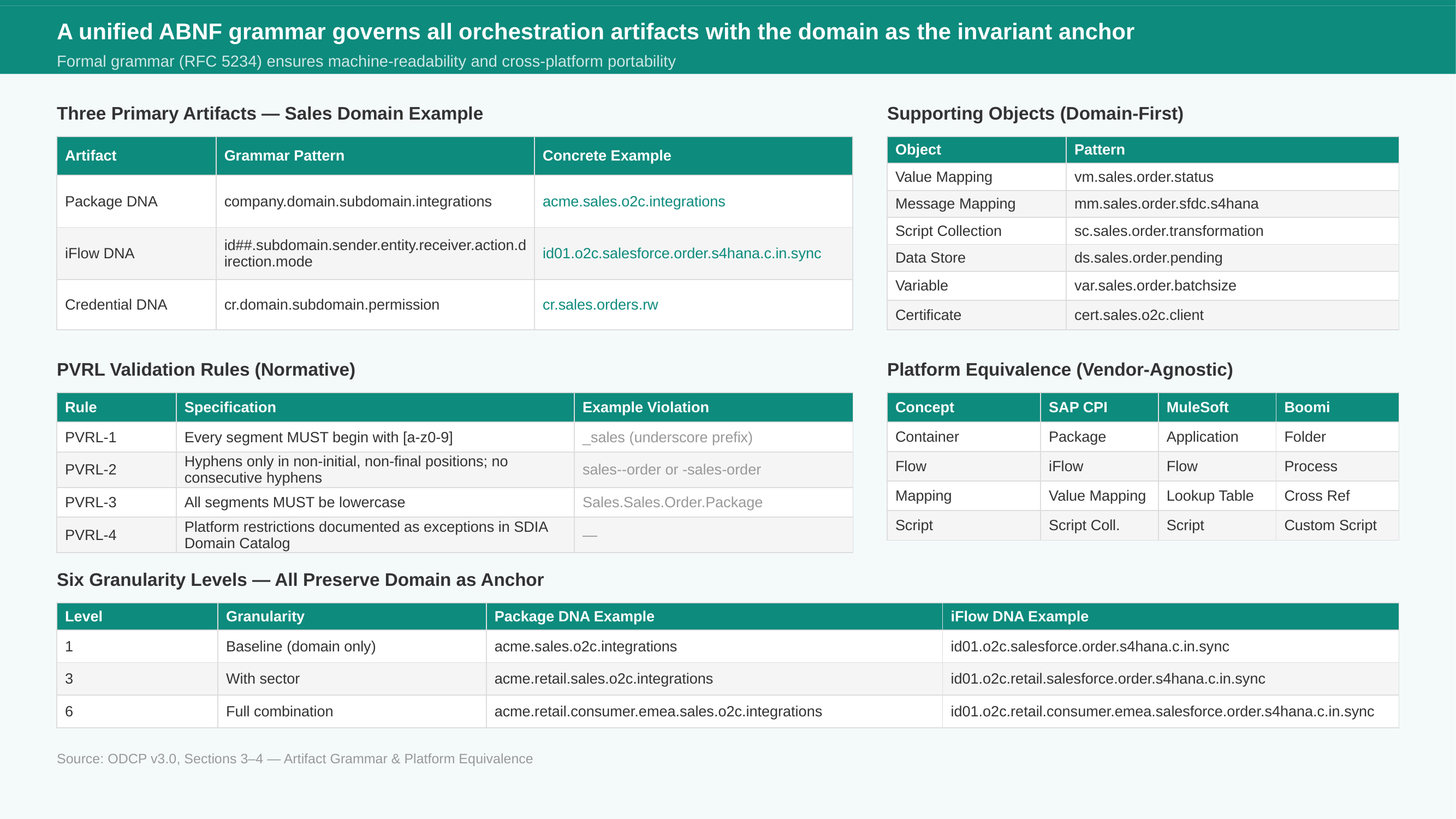

A unified ABNF grammar governs all orchestration artifacts with the domain as the invariant anchor
Formal grammar (RFC 5234) ensures machine-readability and cross-platform portability
Three Primary Artifacts — Sales Domain Example
Supporting Objects (Domain-First)
| Artifact | Grammar Pattern | Concrete Example |
| --- | --- | --- |
| Package DNA | company.domain.subdomain.integrations | acme.sales.o2c.integrations |
| iFlow DNA | id##.subdomain.sender.entity.receiver.action.direction.mode | id01.o2c.salesforce.order.s4hana.c.in.sync |
| Credential DNA | cr.domain.subdomain.permission | cr.sales.orders.rw |
| Object | Pattern |
| --- | --- |
| Value Mapping | vm.sales.order.status |
| Message Mapping | mm.sales.order.sfdc.s4hana |
| Script Collection | sc.sales.order.transformation |
| Data Store | ds.sales.order.pending |
| Variable | var.sales.order.batchsize |
| Certificate | cert.sales.o2c.client |
PVRL Validation Rules (Normative)
Platform Equivalence (Vendor-Agnostic)
| Rule | Specification | Example Violation |
| --- | --- | --- |
| PVRL-1 | Every segment MUST begin with [a-z0-9] | \_sales (underscore prefix) |
| PVRL-2 | Hyphens only in non-initial, non-final positions; no consecutive hyphens | sales--order or -sales-order |
| PVRL-3 | All segments MUST be lowercase | Sales.Sales.Order.Package |
| PVRL-4 | Platform restrictions documented as exceptions in SDIA Domain Catalog | — |
| Concept | SAP CPI | MuleSoft | Boomi |
| --- | --- | --- | --- |
| Container | Package | Application | Folder |
| Flow | iFlow | Flow | Process |
| Mapping | Value Mapping | Lookup Table | Cross Ref |
| Script | Script Coll. | Script | Custom Script |
Six Granularity Levels — All Preserve Domain as Anchor
| Level | Granularity | Package DNA Example | iFlow DNA Example |
| --- | --- | --- | --- |
| 1 | Baseline (domain only) | acme.sales.o2c.integrations | id01.o2c.salesforce.order.s4hana.c.in.sync |
| 3 | With sector | acme.retail.sales.o2c.integrations | id01.o2c.retail.salesforce.order.s4hana.c.in.sync |
| 6 | Full combination | acme.retail.consumer.emea.sales.o2c.integrations | id01.o2c.retail.consumer.emea.salesforce.order.s4hana.c.in.sync |
Source: ODCP v3.0, Sections 3–4 — Artifact Grammar & Platform Equivalence